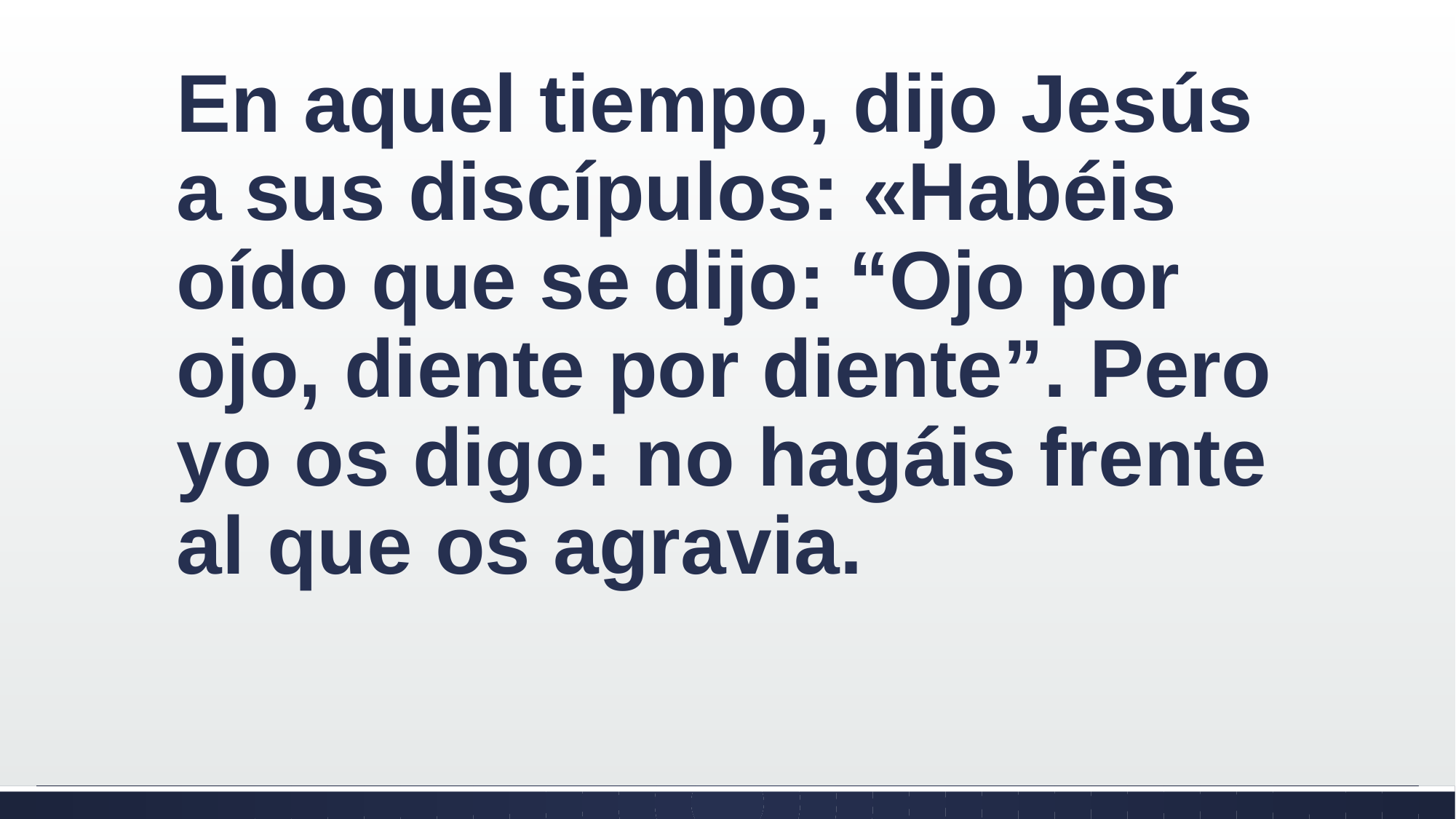

#
En aquel tiempo, dijo Jesús a sus discípulos: «Habéis oído que se dijo: “Ojo por ojo, diente por diente”. Pero yo os digo: no hagáis frente al que os agravia.